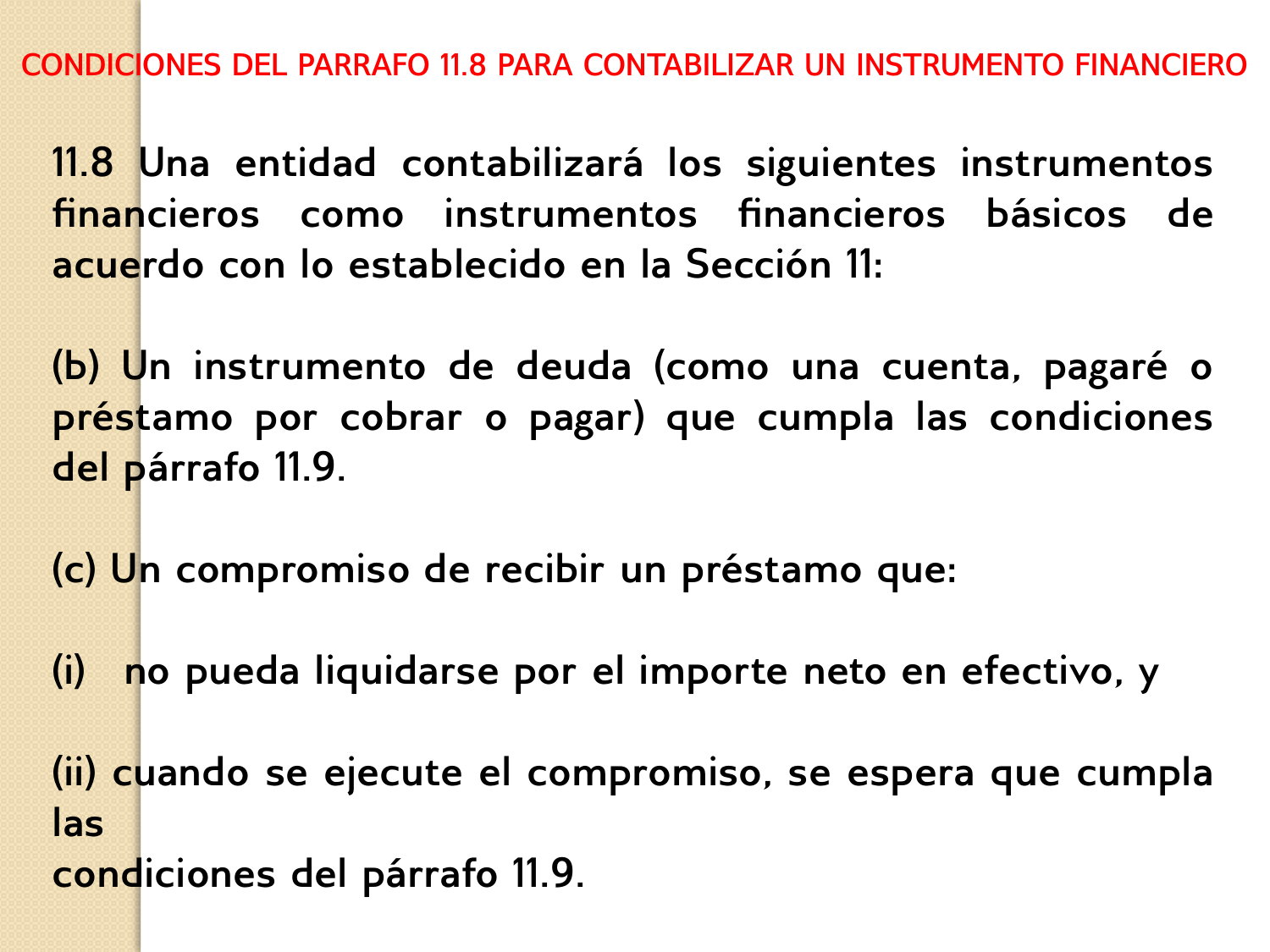

CONDICIONES DEL PARRAFO 11.8 PARA CONTABILIZAR UN INSTRUMENTO FINANCIERO
11.8 Una entidad contabilizará los siguientes instrumentos financieros como instrumentos financieros básicos de acuerdo con lo establecido en la Sección 11:

(b) Un instrumento de deuda (como una cuenta, pagaré o préstamo por cobrar o pagar) que cumpla las condiciones del párrafo 11.9.

(c) Un compromiso de recibir un préstamo que:

no pueda liquidarse por el importe neto en efectivo, y

(ii) cuando se ejecute el compromiso, se espera que cumpla las
condiciones del párrafo 11.9.